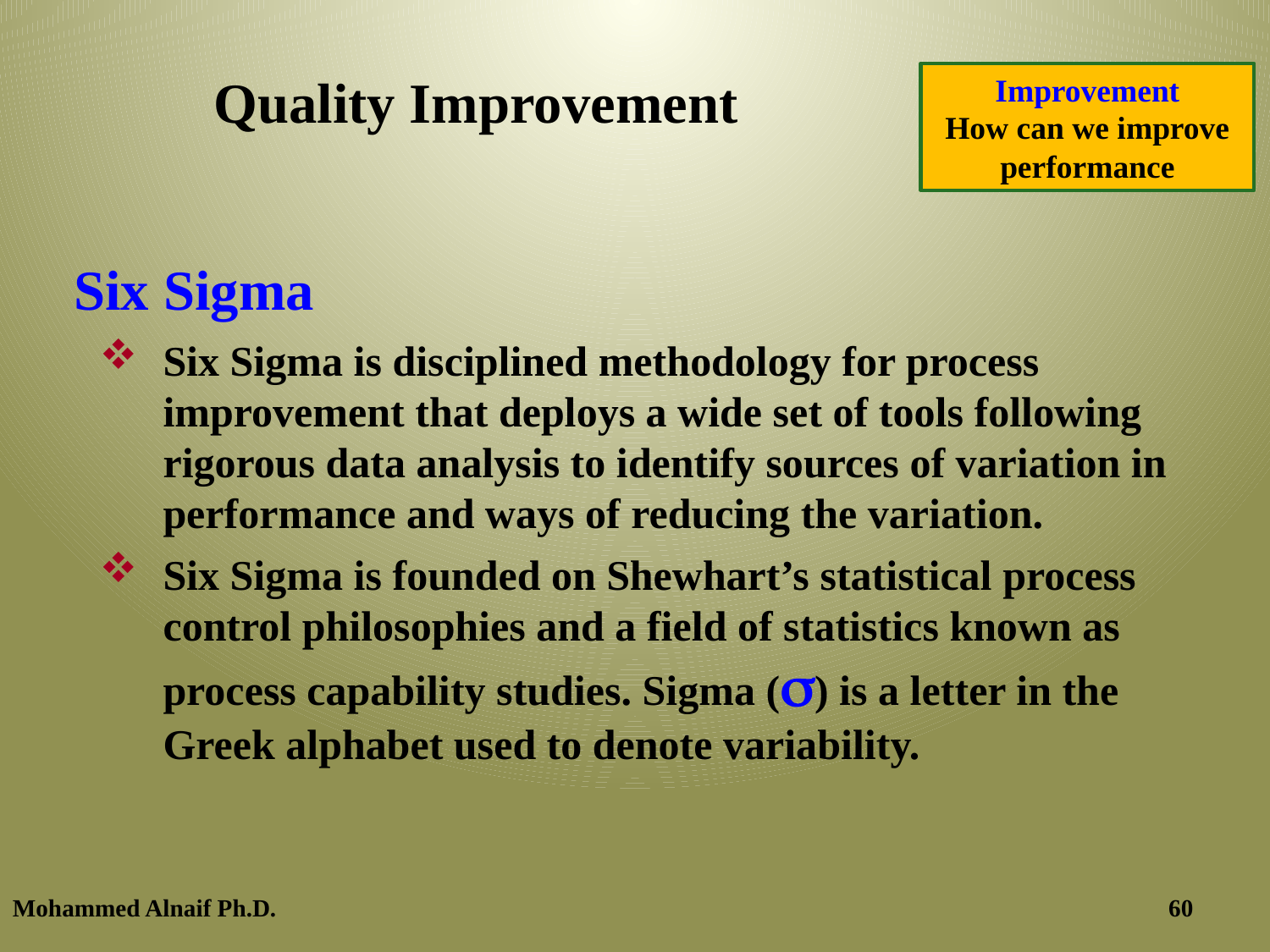

# Quality Improvement
Improvement
How can we improve performance
Six Sigma
Six Sigma is disciplined methodology for process improvement that deploys a wide set of tools following rigorous data analysis to identify sources of variation in performance and ways of reducing the variation.
Six Sigma is founded on Shewhart’s statistical process control philosophies and a field of statistics known as process capability studies. Sigma (σ) is a letter in the Greek alphabet used to denote variability.
Mohammed Alnaif Ph.D.
11/20/2016
60